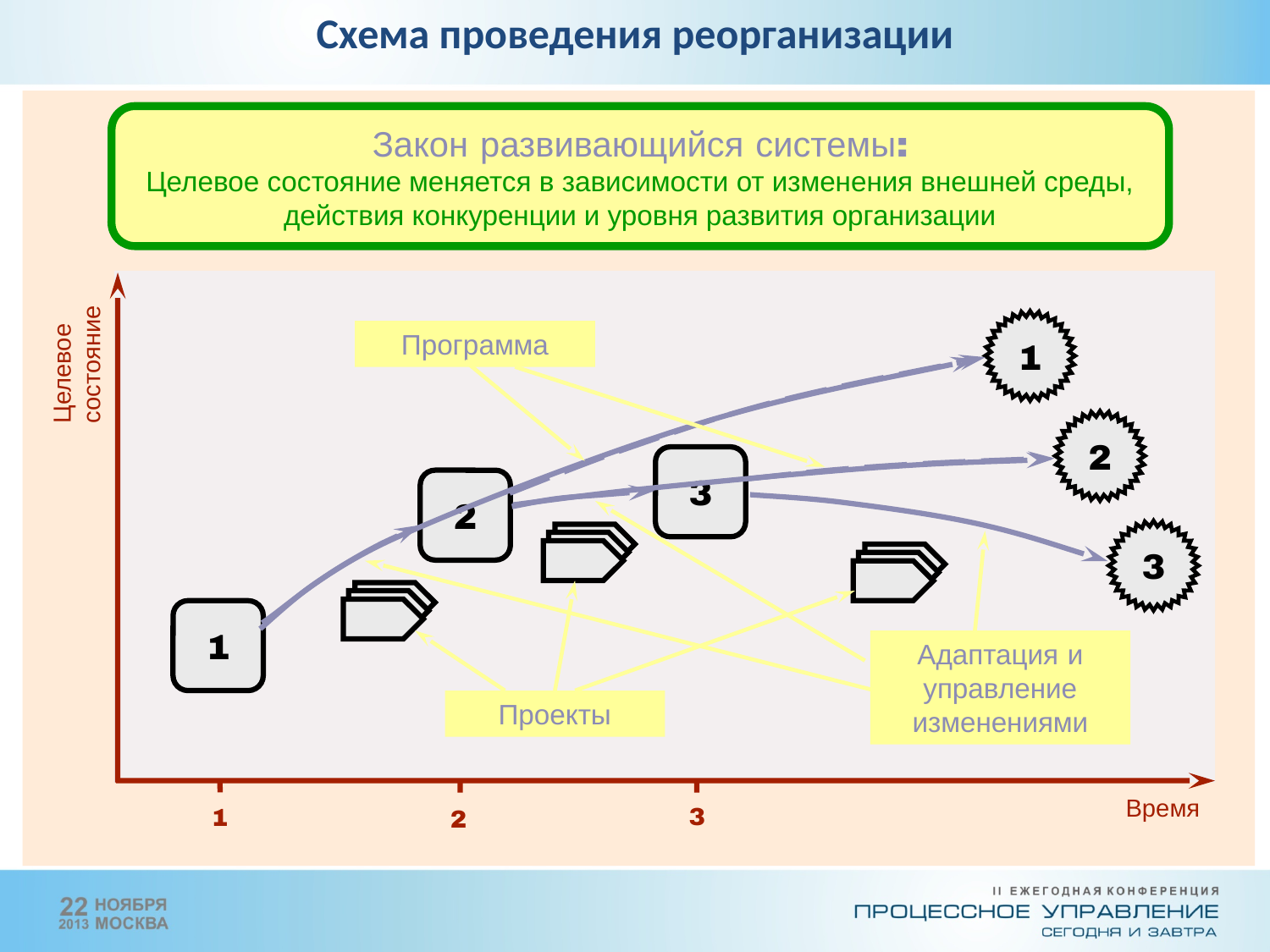

Схема проведения реорганизации

Закон развивающийся системы:
Целевое состояние меняется в зависимости от изменения внешней среды,
действия конкуренции и уровня развития организации

Целевое состояние

1
Программа

2
3

2

3

1

Адаптация и управление изменениями
Проекты

Время
3
1
2